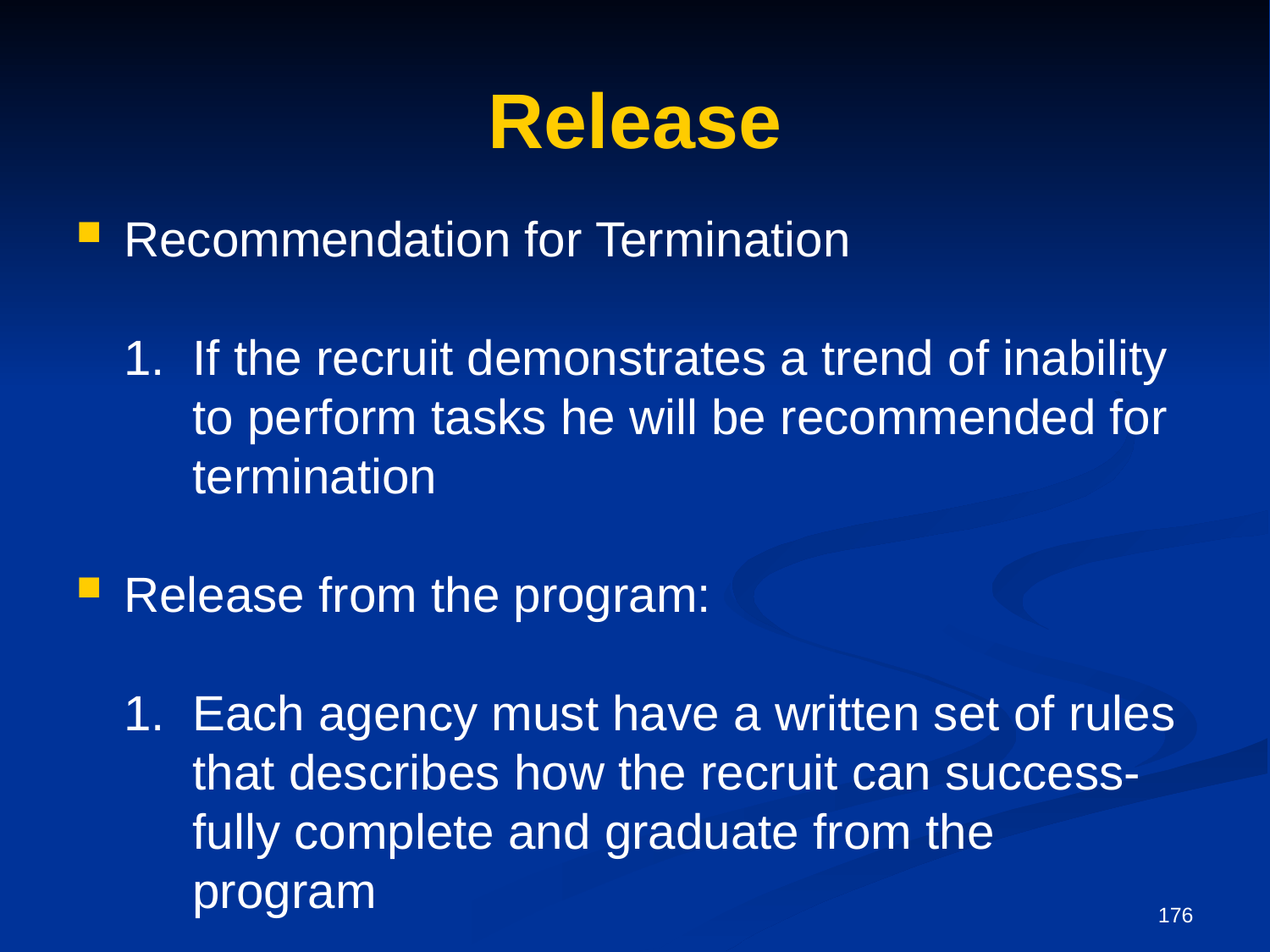

# Release
Recommendation for Termination

	1.  If the recruit demonstrates a trend of inability
	     to perform tasks he will be recommended for
	     termination

Release from the program:

	1.  Each agency must have a written set of rules
	     that describes how the recruit can success-
	     fully complete and graduate from the
	     program

176